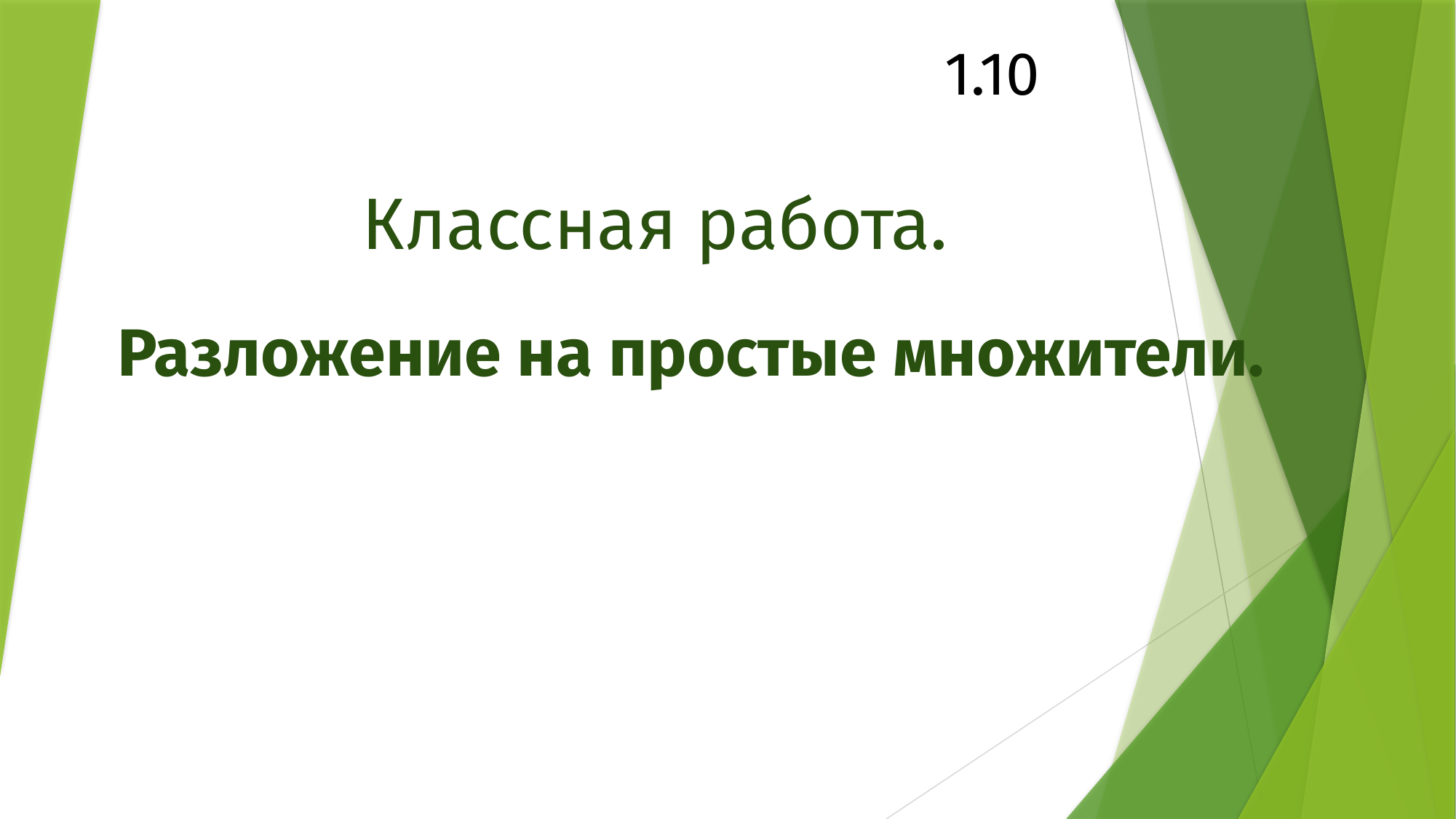

1.10
Классная работа.
# Разложение на простые множители.